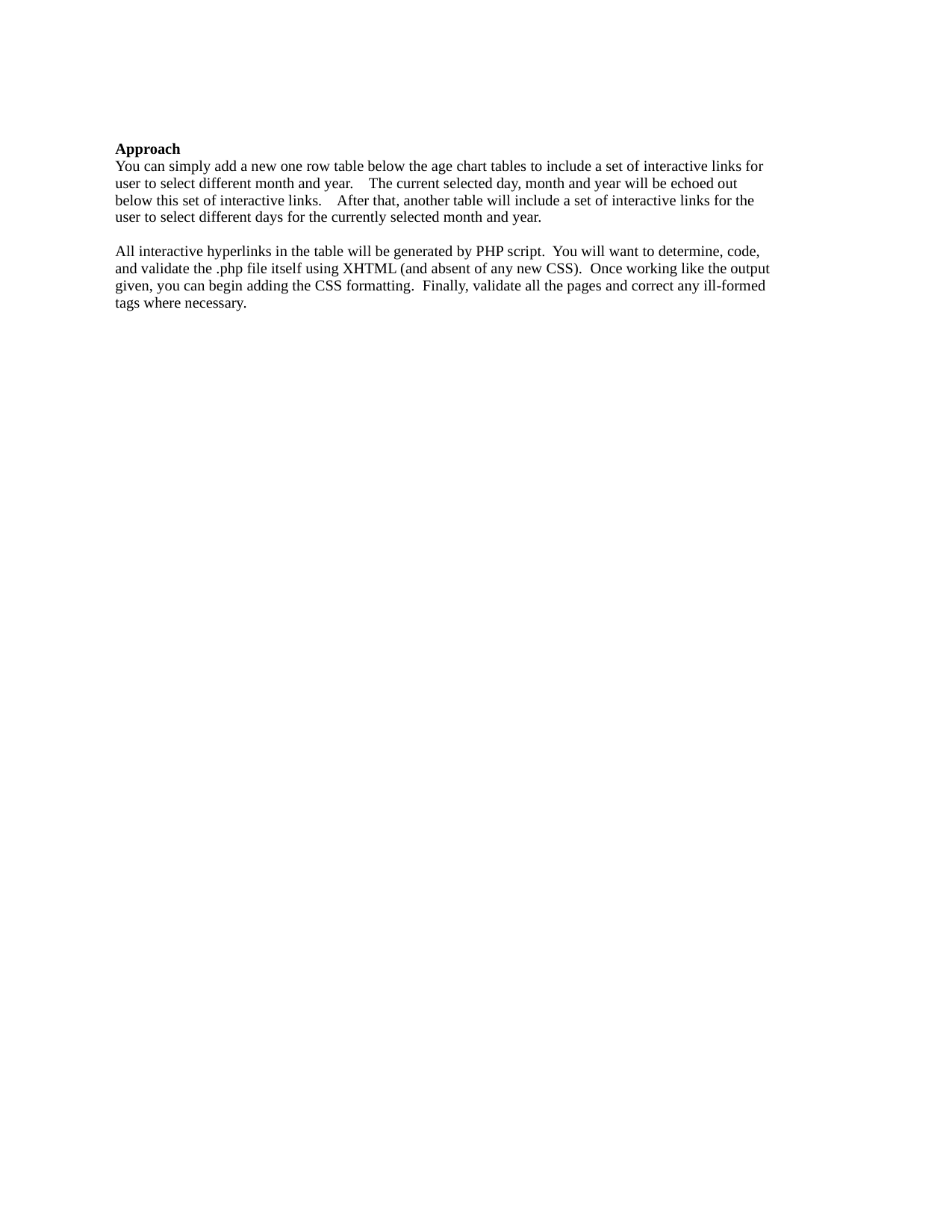

Approach
You can simply add a new one row table below the age chart tables to include a set of interactive links for
user to select different month and year.    The current selected day, month and year will be echoed out
below this set of interactive links.    After that, another table will include a set of interactive links for the
user to select different days for the currently selected month and year.

All interactive hyperlinks in the table will be generated by PHP script.  You will want to determine, code,
and validate the .php file itself using XHTML (and absent of any new CSS).  Once working like the output
given, you can begin adding the CSS formatting.  Finally, validate all the pages and correct any ill-formed
tags where necessary.